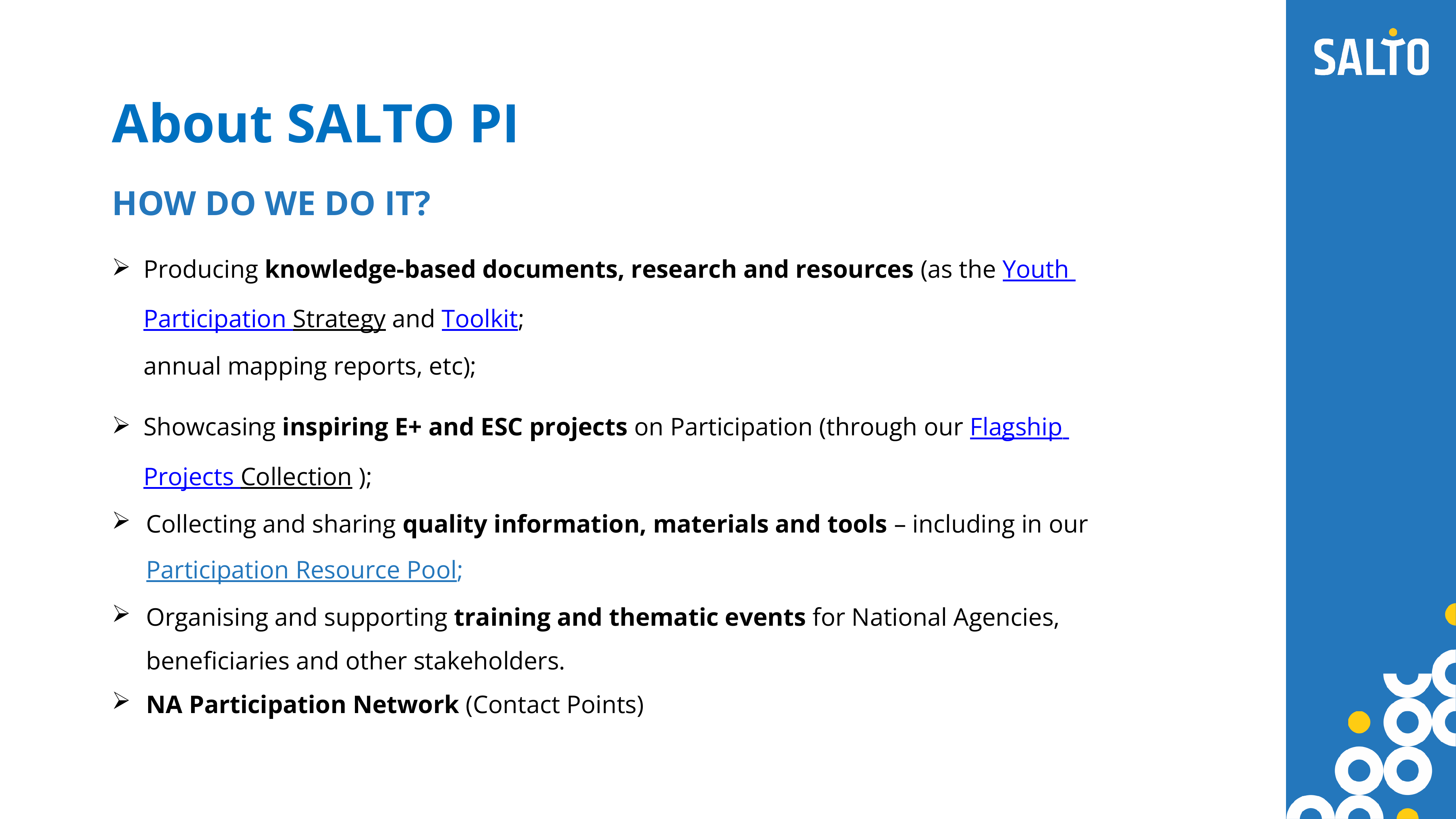

About SALTO PI
HOW DO WE DO IT?
Producing knowledge-based documents, research and resources (as the Youth Participation Strategy and Toolkit; 
annual mapping reports, etc);
Showcasing inspiring E+ and ESC projects on Participation (through our Flagship Projects Collection );
Collecting and sharing quality information, materials and tools – including in our Participation Resource Pool;
Organising and supporting training and thematic events for National Agencies, beneficiaries and other stakeholders.
NA Participation Network (Contact Points)